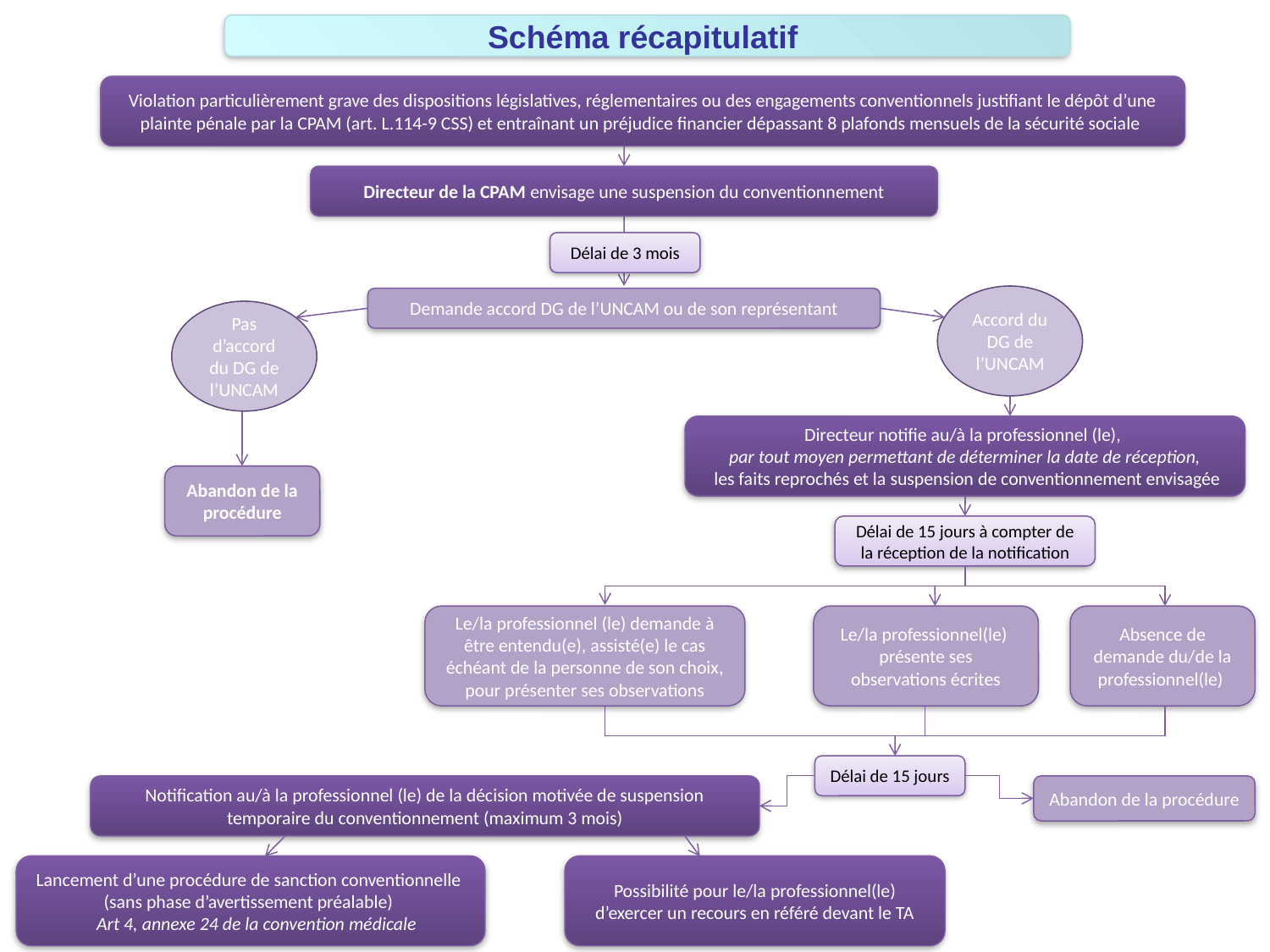

Schéma récapitulatif
Violation particulièrement grave des dispositions législatives, réglementaires ou des engagements conventionnels justifiant le dépôt d’une plainte pénale par la CPAM (art. L.114-9 CSS) et entraînant un préjudice financier dépassant 8 plafonds mensuels de la sécurité sociale
Directeur de la CPAM envisage une suspension du conventionnement
Délai de 3 mois
Accord du DG de l’UNCAM
Demande accord DG de l’UNCAM ou de son représentant
Pas d’accord du DG de l’UNCAM
Directeur notifie au/à la professionnel (le),
par tout moyen permettant de déterminer la date de réception,
 les faits reprochés et la suspension de conventionnement envisagée
Abandon de la procédure
Délai de 15 jours à compter de la réception de la notification
Le/la professionnel (le) demande à être entendu(e), assisté(e) le cas échéant de la personne de son choix, pour présenter ses observations
Le/la professionnel(le)  présente ses observations écrites
Absence de demande du/de la professionnel(le)
Délai de 15 jours
Notification au/à la professionnel (le) de la décision motivée de suspension temporaire du conventionnement (maximum 3 mois)
Abandon de la procédure
Lancement d’une procédure de sanction conventionnelle
(sans phase d’avertissement préalable)
Art 4, annexe 24 de la convention médicale
Possibilité pour le/la professionnel(le) d’exercer un recours en référé devant le TA